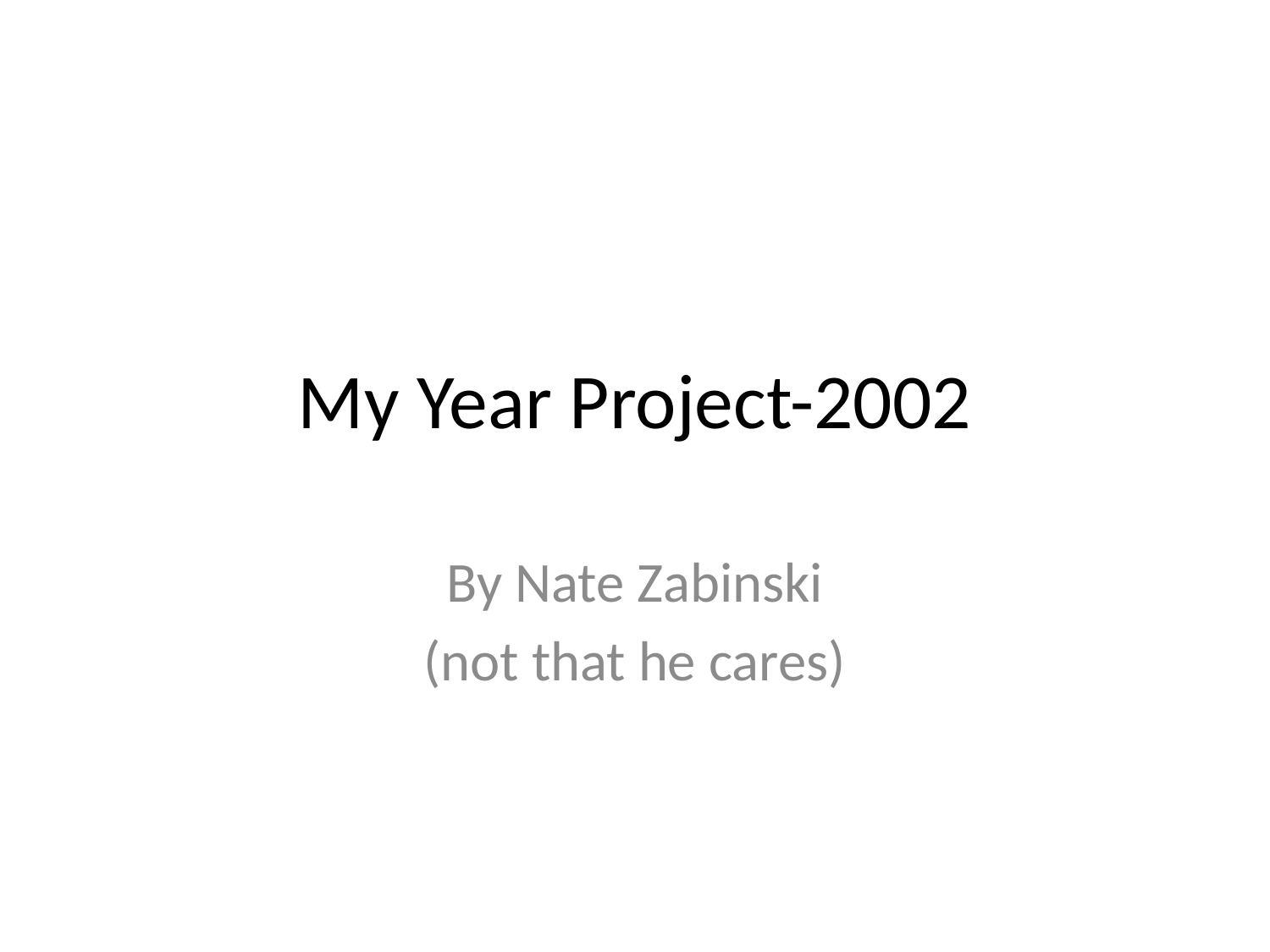

# My Year Project-2002
By Nate Zabinski
(not that he cares)